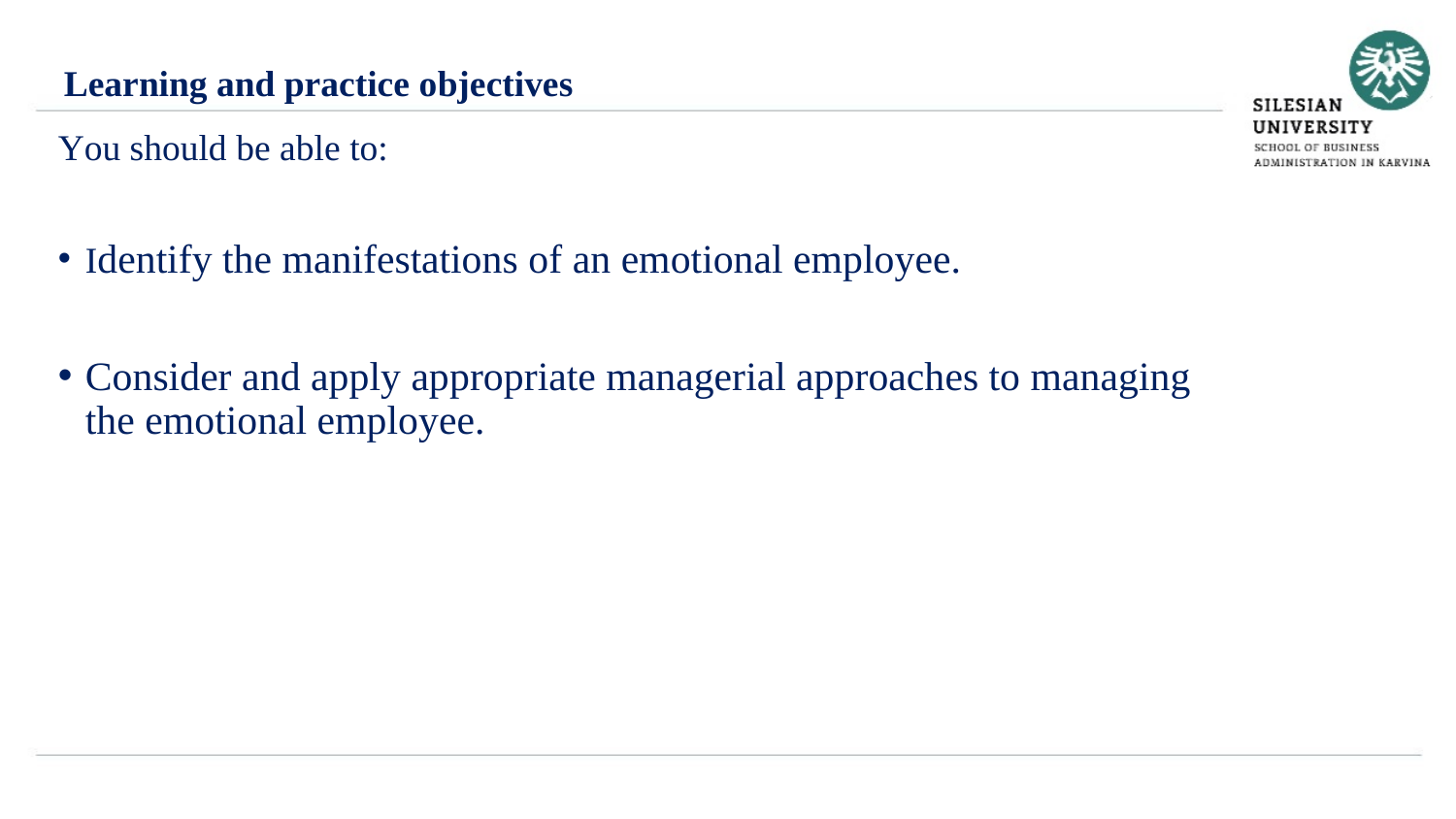

Learning and practice objectives
You should be able to:

Identify the manifestations of an emotional employee.

Consider and apply appropriate managerial approaches to managing the emotional employee.